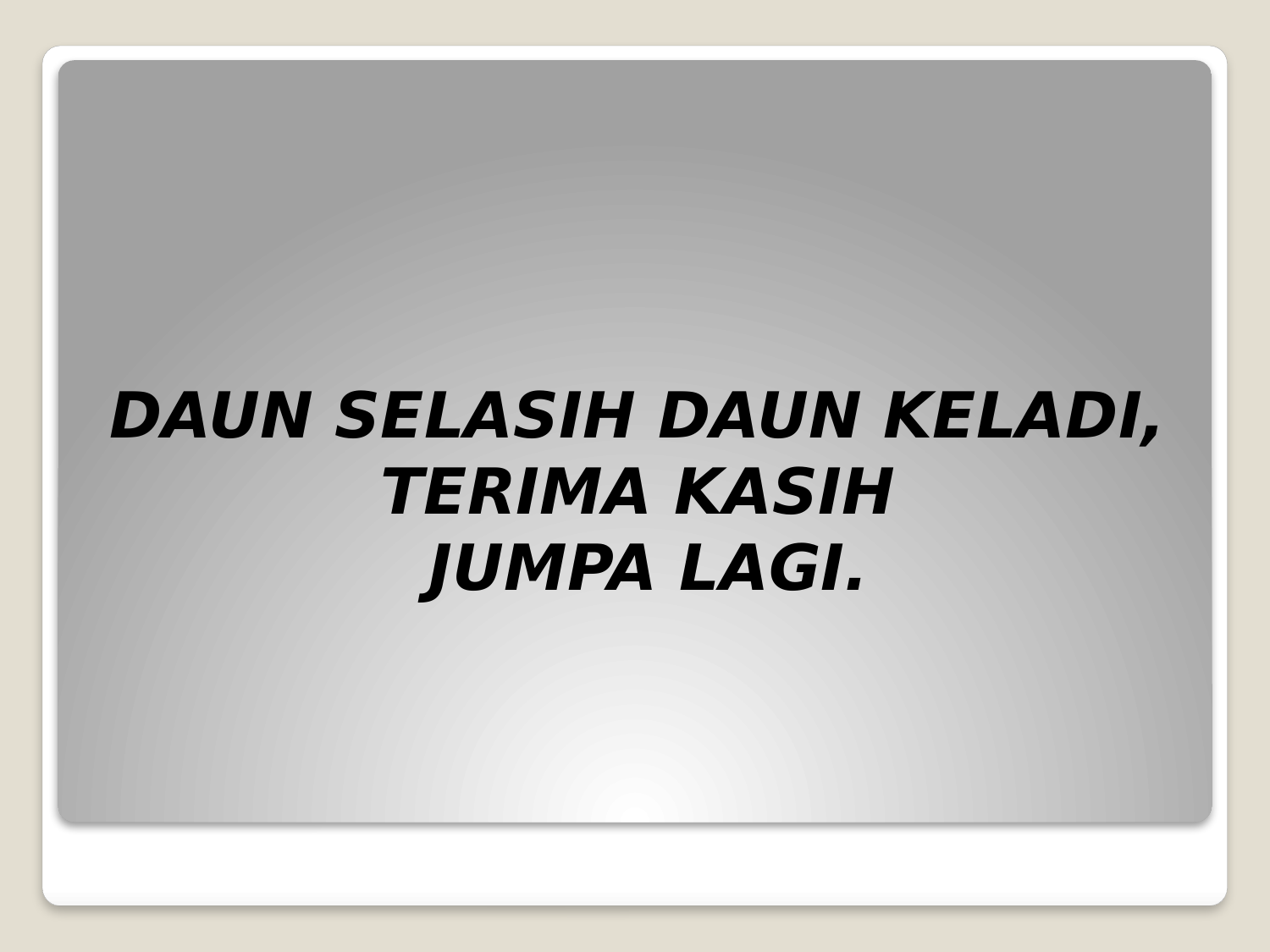

# DAUN SELASIH DAUN KELADI, TERIMA KASIH JUMPA LAGI.